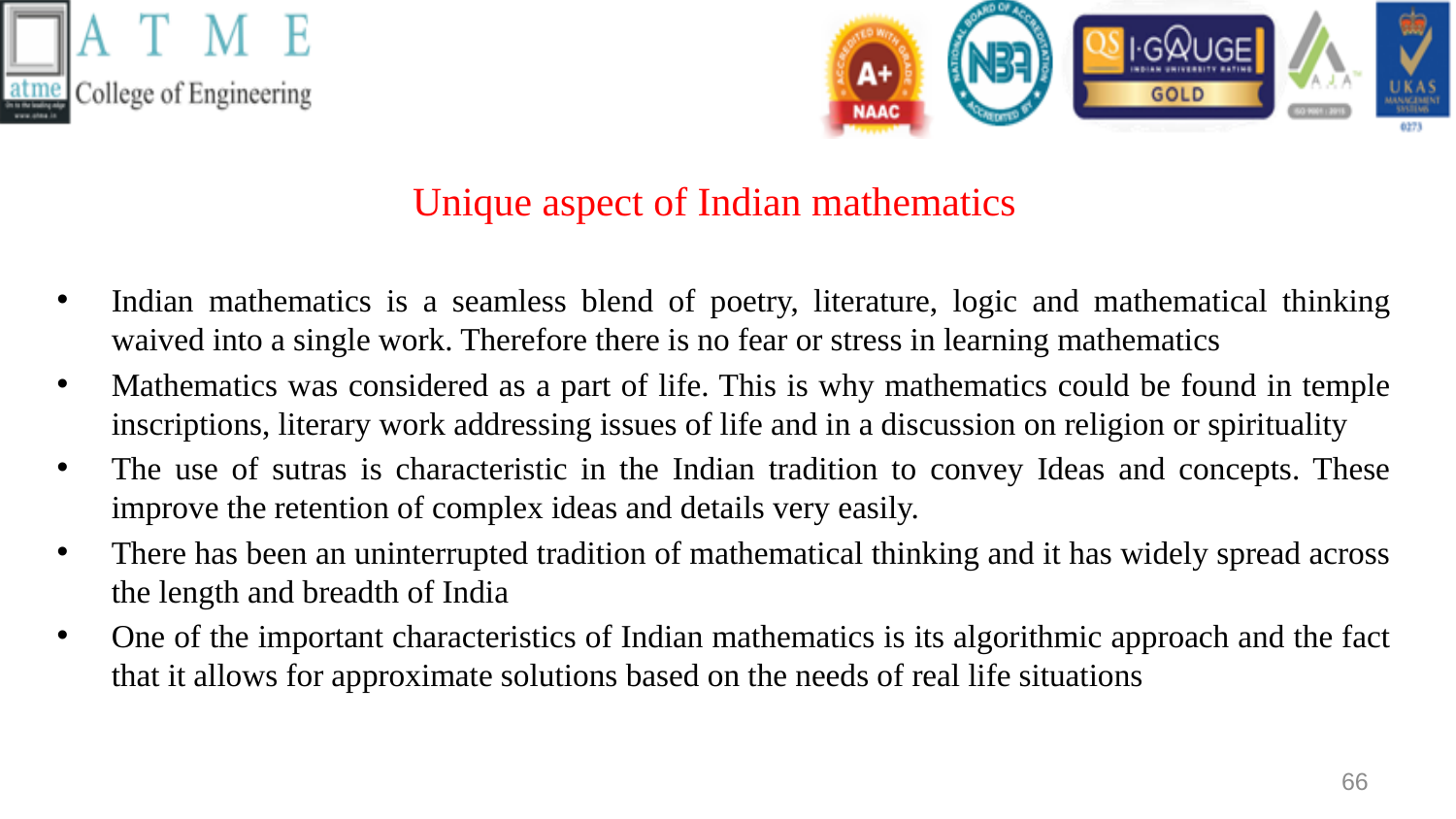

# Unique aspect of Indian mathematics
Indian mathematics is a seamless blend of poetry, literature, logic and mathematical thinking waived into a single work. Therefore there is no fear or stress in learning mathematics
Mathematics was considered as a part of life. This is why mathematics could be found in temple inscriptions, literary work addressing issues of life and in a discussion on religion or spirituality
The use of sutras is characteristic in the Indian tradition to convey Ideas and concepts. These improve the retention of complex ideas and details very easily.
There has been an uninterrupted tradition of mathematical thinking and it has widely spread across the length and breadth of India
One of the important characteristics of Indian mathematics is its algorithmic approach and the fact that it allows for approximate solutions based on the needs of real life situations

66